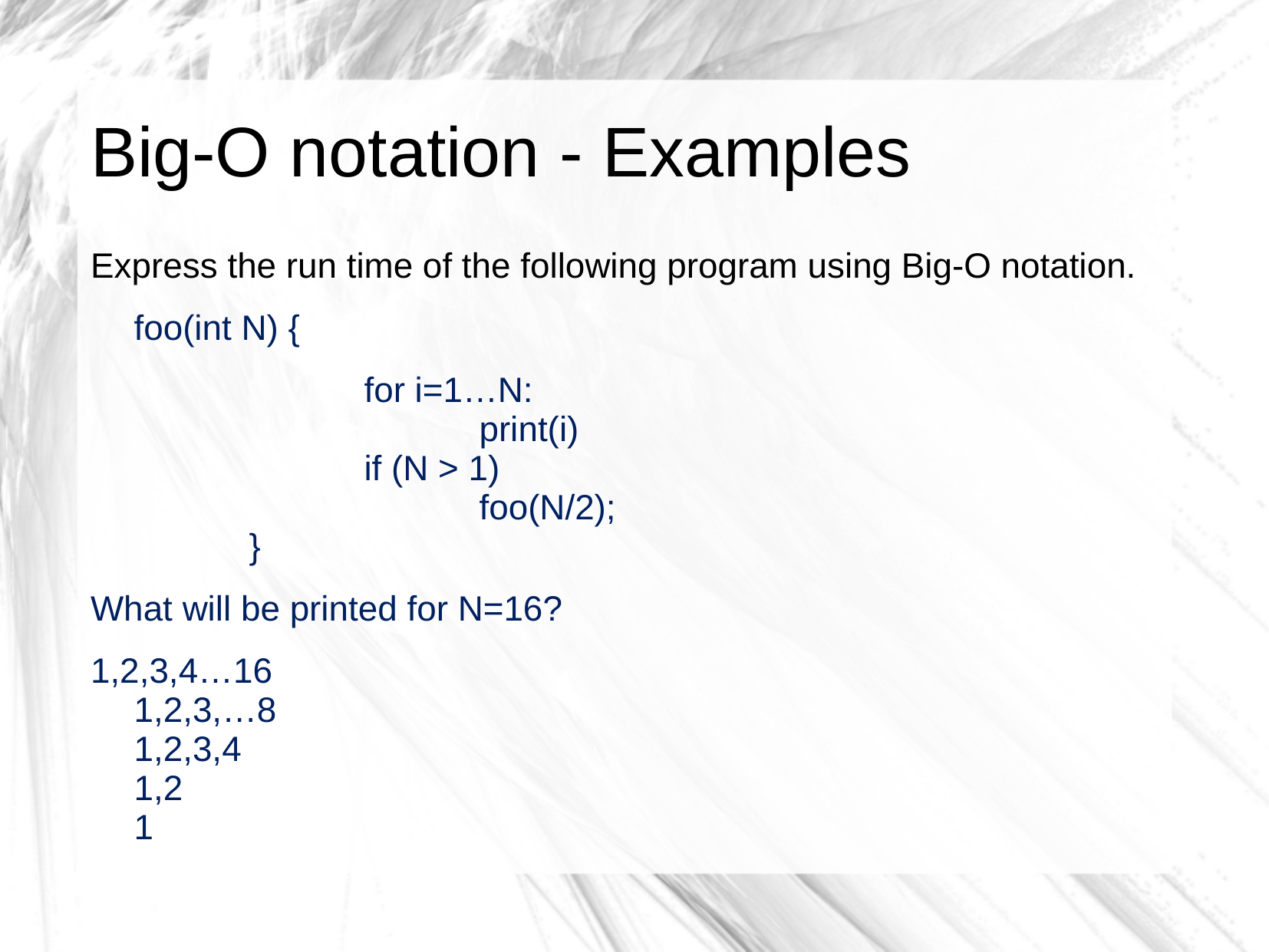

# Big-O notation - Examples
Express the run time of the following program using Big-O notation.
	foo(int N) {
			for i=1…N:
			print(i)
 		if (N > 1)
			foo(N/2);
	}
What will be printed for N=16?
1,2,3,4…16
1,2,3,…8
1,2,3,4
1,2
1